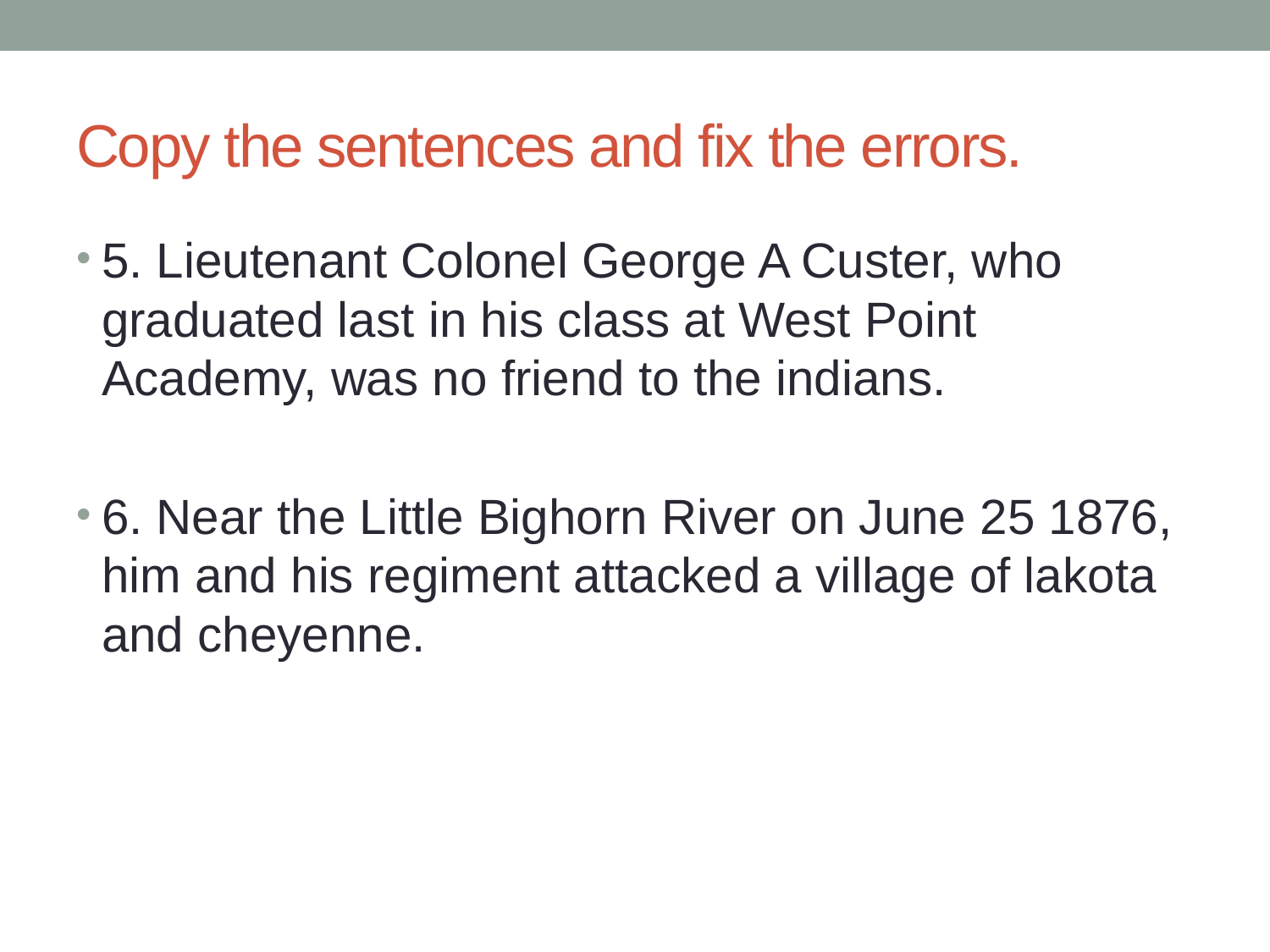

# Copy the sentences and fix the errors.
5. Lieutenant Colonel George A Custer, who graduated last in his class at West Point Academy, was no friend to the indians.

6. Near the Little Bighorn River on June 25 1876, him and his regiment attacked a village of lakota and cheyenne.